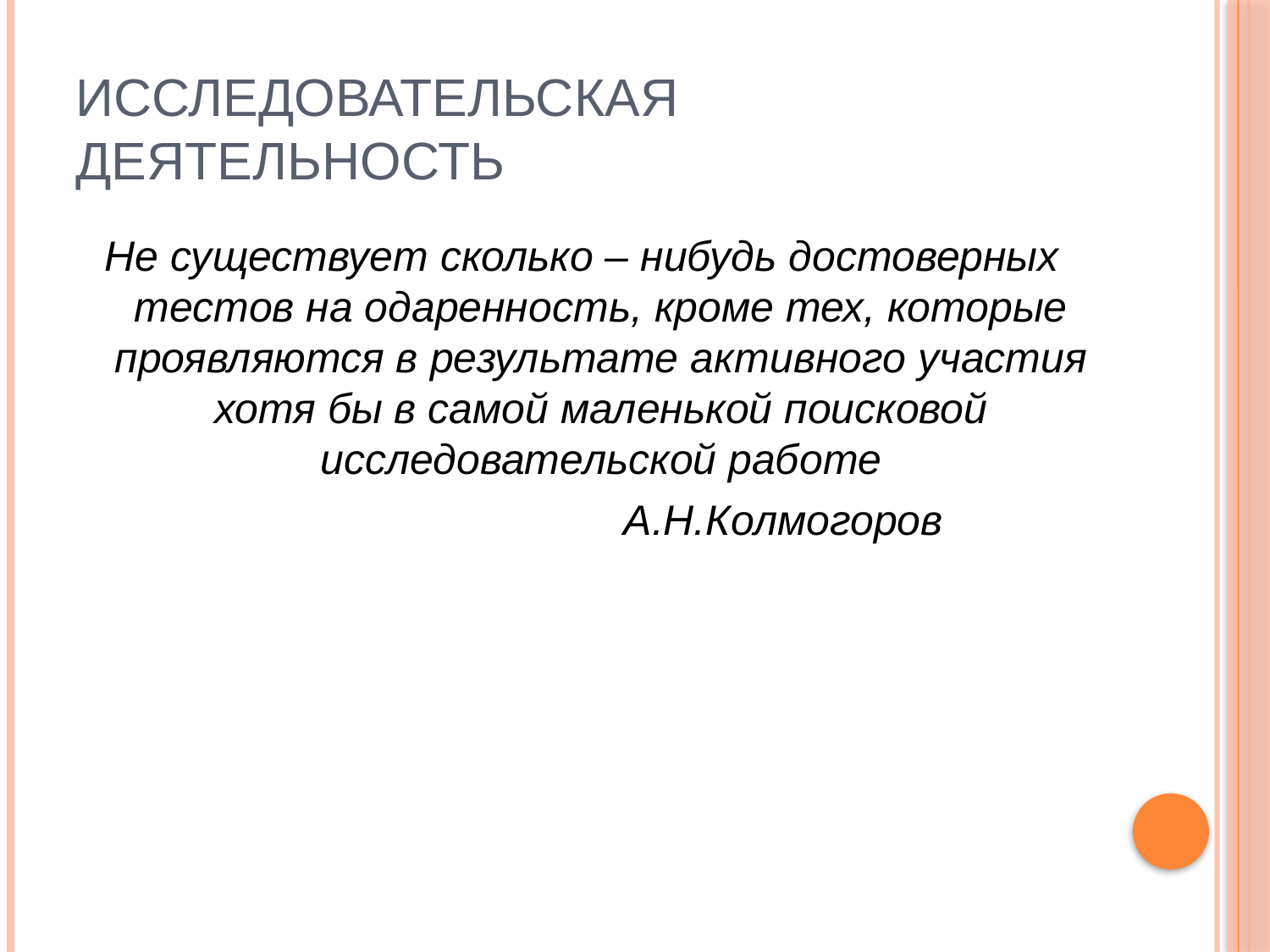

# Исследовательская деятельность
Не существует сколько – нибудь достоверных тестов на одаренность, кроме тех, которые проявляются в результате активного участия хотя бы в самой маленькой поисковой исследовательской работе
                                  А.Н.Колмогоров